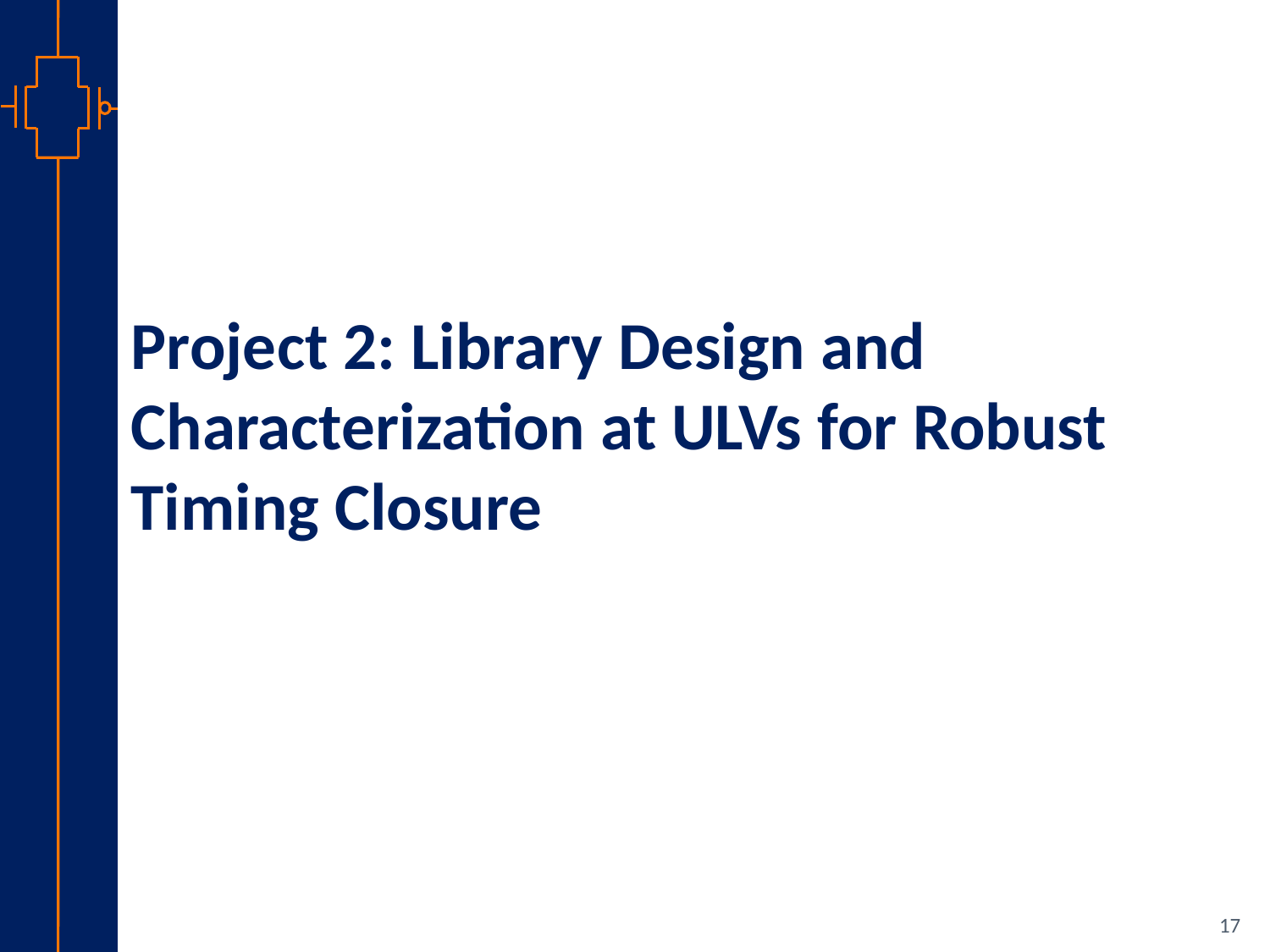

# Project 2: Library Design and Characterization at ULVs for Robust Timing Closure
17